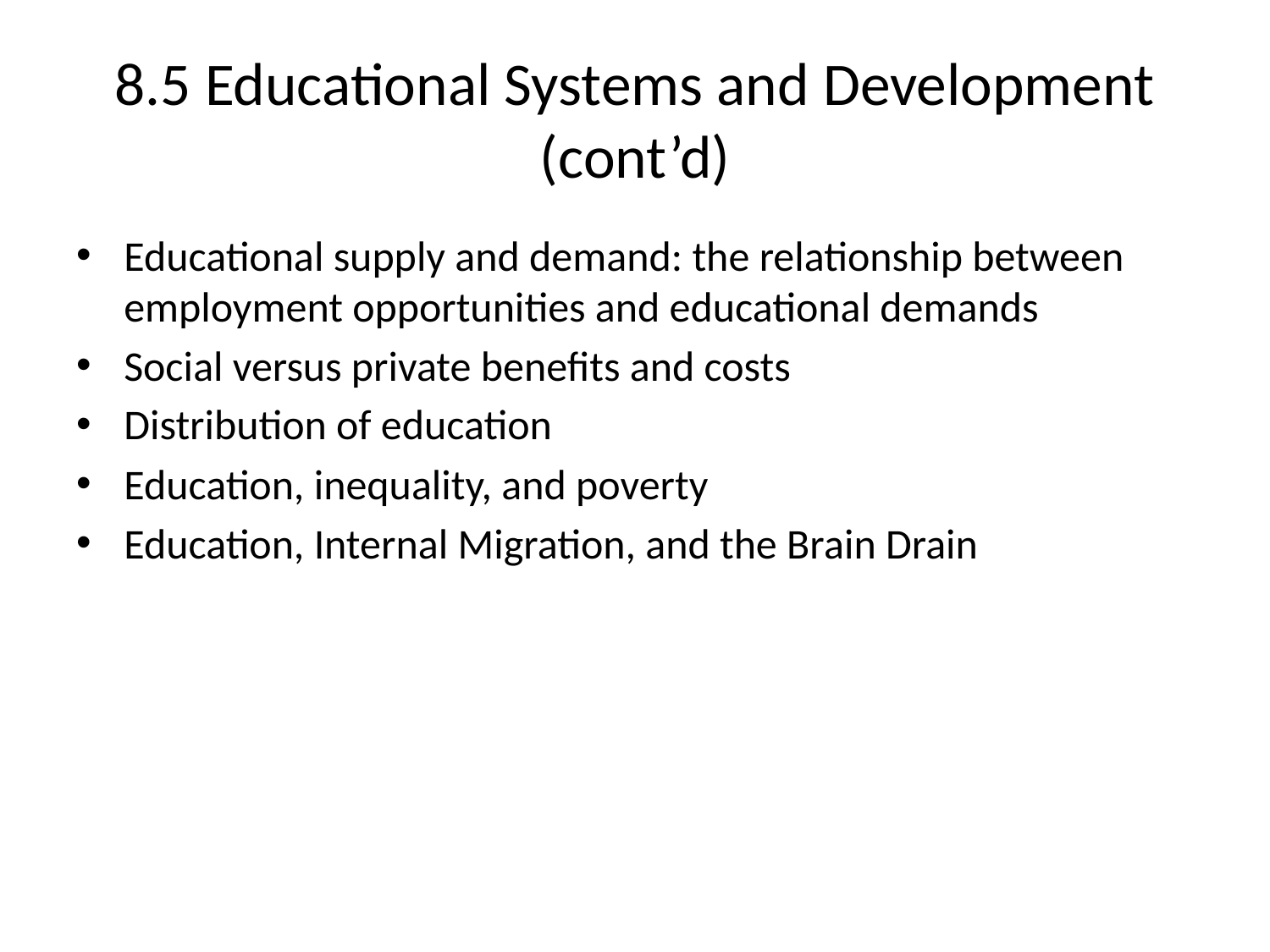

8.5 Educational Systems and Development (cont’d)
Educational supply and demand: the relationship between employment opportunities and educational demands
Social versus private benefits and costs
Distribution of education
Education, inequality, and poverty
Education, Internal Migration, and the Brain Drain